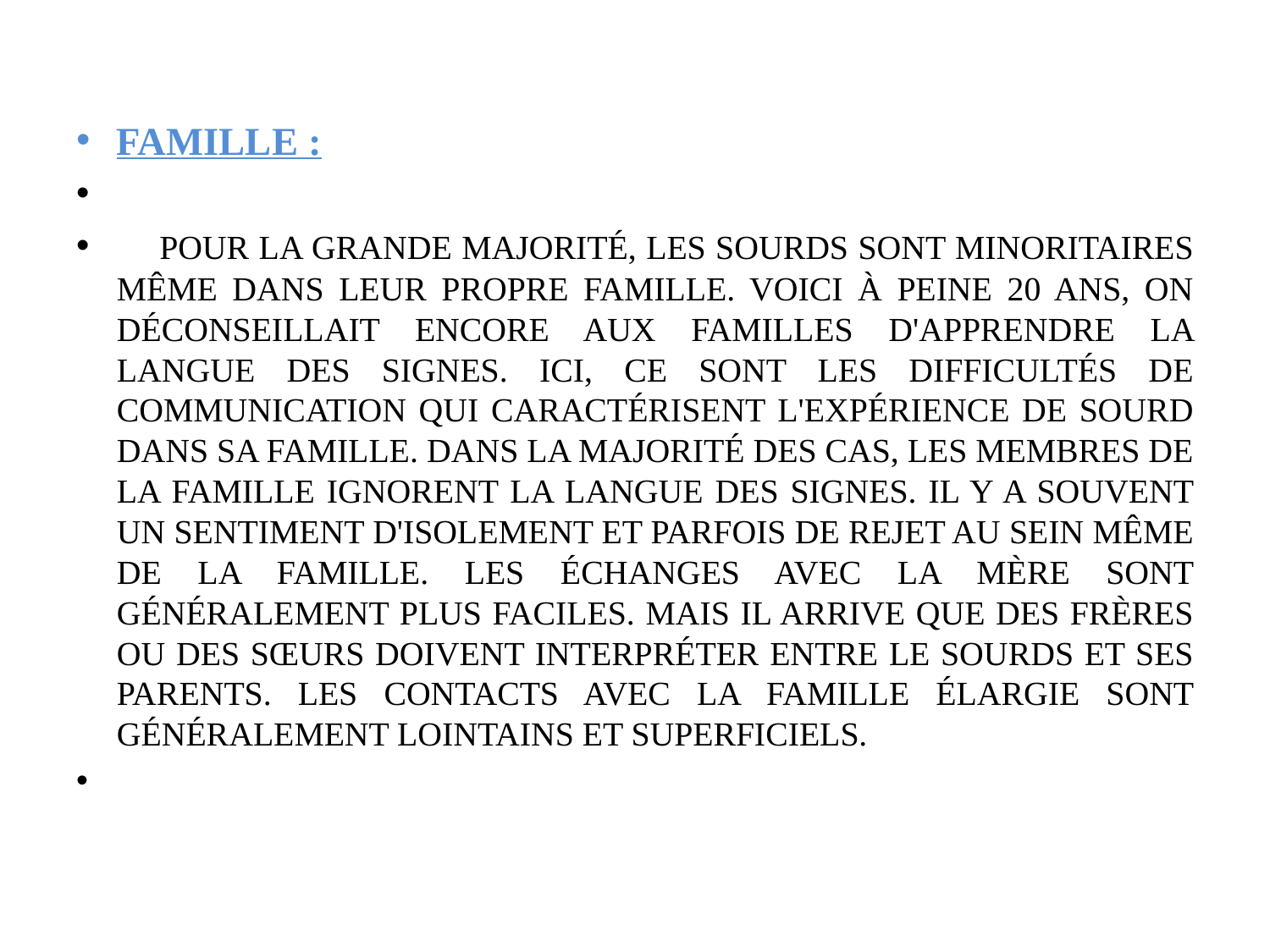

Famille :

    Pour la grande majorité, les Sourds sont minoritaires même dans leur propre famille. Voici à peine 20 ans, on déconseillait encore aux familles d'apprendre la langue des signes. Ici, ce sont les difficultés de communication qui caractérisent l'expérience de Sourd dans sa famille. Dans la majorité des cas, les membres de la famille ignorent la langue des signes. Il y a souvent un sentiment d'isolement et parfois de rejet au sein même de la famille. Les échanges avec la mère sont généralement plus faciles. Mais il arrive que des frères ou des sœurs doivent interpréter entre le Sourds et ses parents. Les contacts avec la famille élargie sont généralement lointains et superficiels.